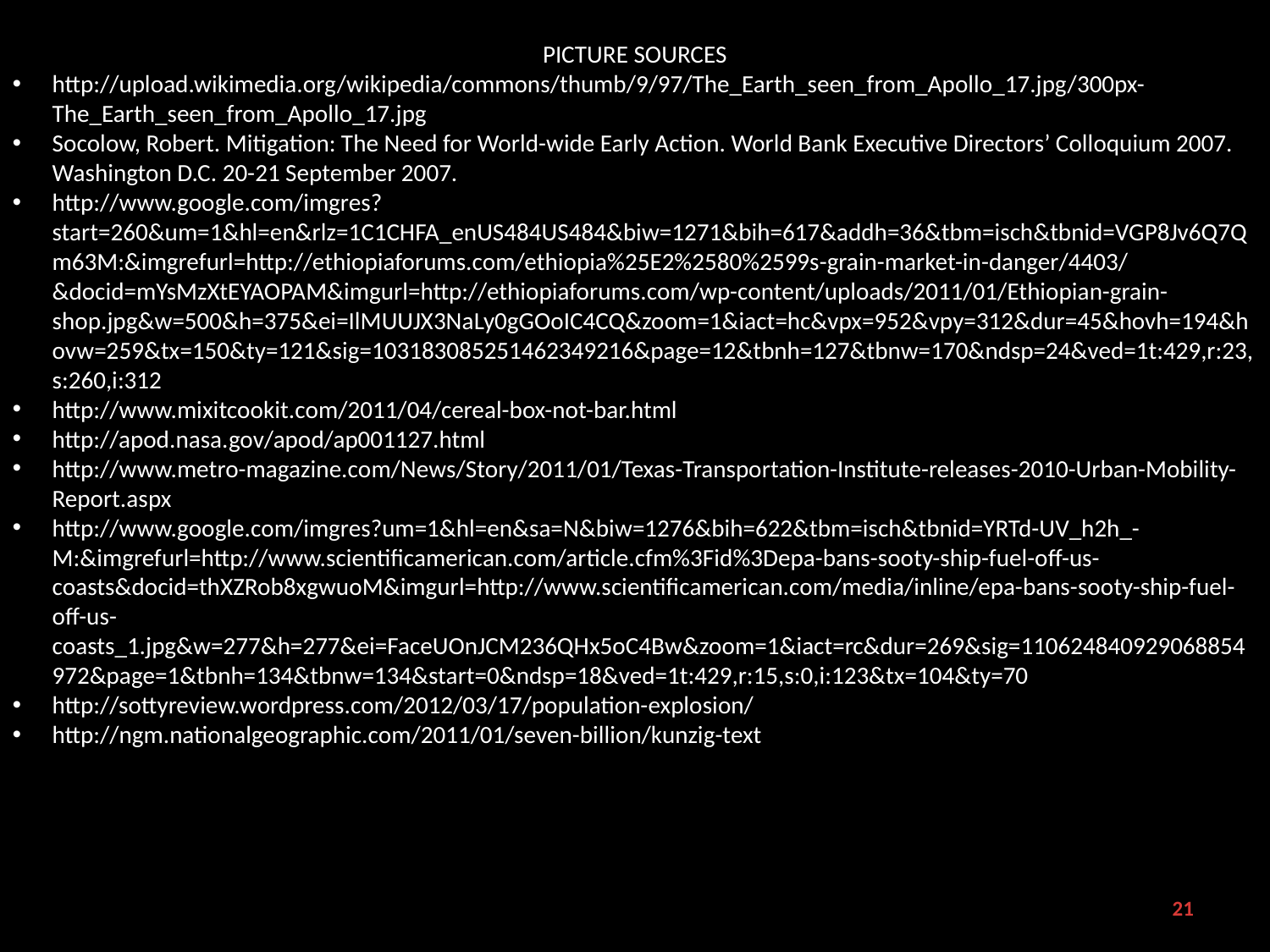

PICTURE SOURCES
http://upload.wikimedia.org/wikipedia/commons/thumb/9/97/The_Earth_seen_from_Apollo_17.jpg/300px-The_Earth_seen_from_Apollo_17.jpg
Socolow, Robert. Mitigation: The Need for World-wide Early Action. World Bank Executive Directors’ Colloquium 2007. Washington D.C. 20-21 September 2007.
http://www.google.com/imgres?start=260&um=1&hl=en&rlz=1C1CHFA_enUS484US484&biw=1271&bih=617&addh=36&tbm=isch&tbnid=VGP8Jv6Q7Qm63M:&imgrefurl=http://ethiopiaforums.com/ethiopia%25E2%2580%2599s-grain-market-in-danger/4403/&docid=mYsMzXtEYAOPAM&imgurl=http://ethiopiaforums.com/wp-content/uploads/2011/01/Ethiopian-grain-shop.jpg&w=500&h=375&ei=IlMUUJX3NaLy0gGOoIC4CQ&zoom=1&iact=hc&vpx=952&vpy=312&dur=45&hovh=194&hovw=259&tx=150&ty=121&sig=103183085251462349216&page=12&tbnh=127&tbnw=170&ndsp=24&ved=1t:429,r:23,s:260,i:312
http://www.mixitcookit.com/2011/04/cereal-box-not-bar.html
http://apod.nasa.gov/apod/ap001127.html
http://www.metro-magazine.com/News/Story/2011/01/Texas-Transportation-Institute-releases-2010-Urban-Mobility-Report.aspx
http://www.google.com/imgres?um=1&hl=en&sa=N&biw=1276&bih=622&tbm=isch&tbnid=YRTd-UV_h2h_-M:&imgrefurl=http://www.scientificamerican.com/article.cfm%3Fid%3Depa-bans-sooty-ship-fuel-off-us-coasts&docid=thXZRob8xgwuoM&imgurl=http://www.scientificamerican.com/media/inline/epa-bans-sooty-ship-fuel-off-us-coasts_1.jpg&w=277&h=277&ei=FaceUOnJCM236QHx5oC4Bw&zoom=1&iact=rc&dur=269&sig=110624840929068854972&page=1&tbnh=134&tbnw=134&start=0&ndsp=18&ved=1t:429,r:15,s:0,i:123&tx=104&ty=70
http://sottyreview.wordpress.com/2012/03/17/population-explosion/
http://ngm.nationalgeographic.com/2011/01/seven-billion/kunzig-text
21